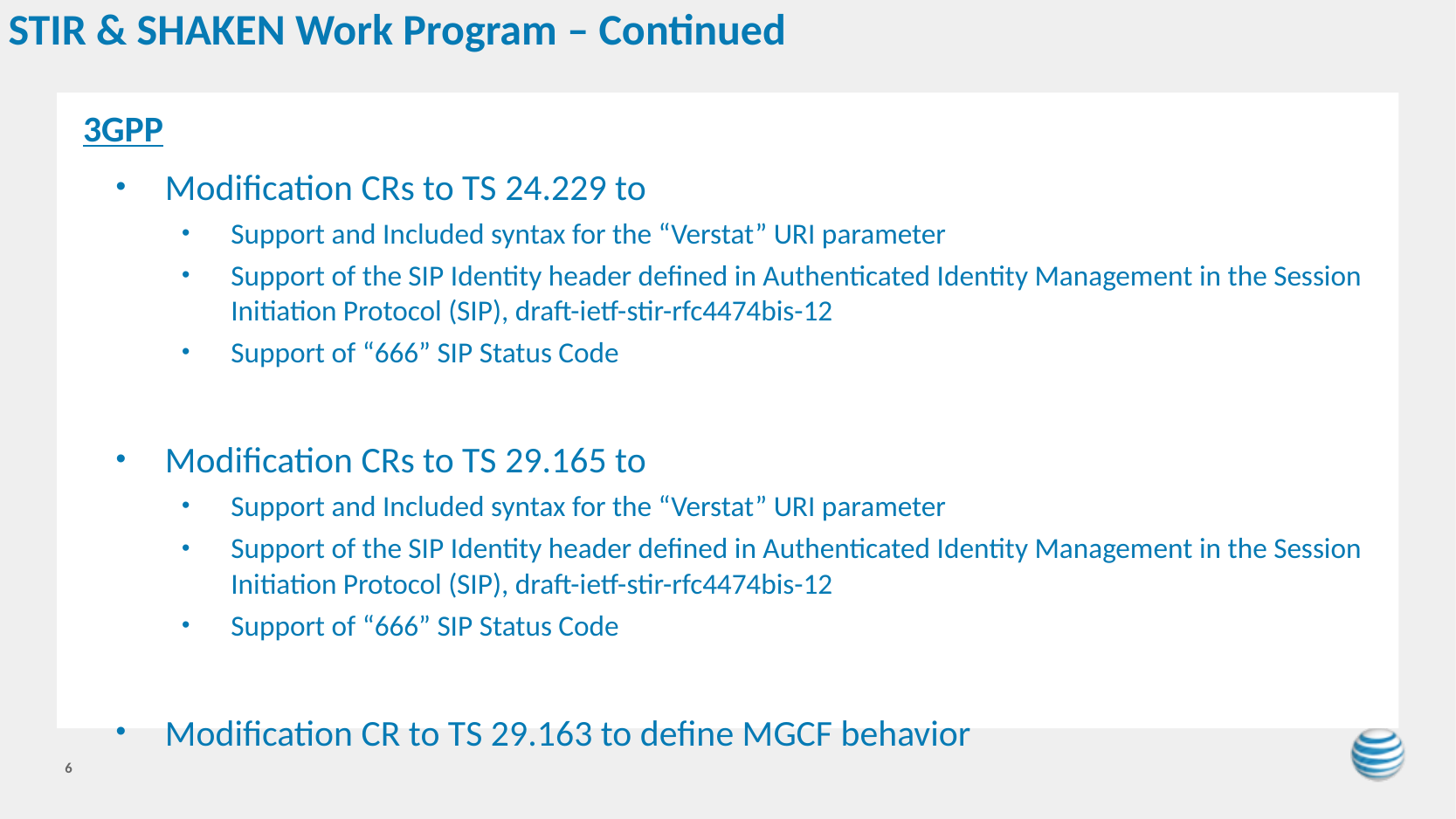

# STIR & SHAKEN Work Program – Continued
3GPP
Modification CRs to TS 24.229 to
Support and Included syntax for the “Verstat” URI parameter
Support of the SIP Identity header defined in Authenticated Identity Management in the Session Initiation Protocol (SIP), draft-ietf-stir-rfc4474bis-12
Support of “666” SIP Status Code

Modification CRs to TS 29.165 to
Support and Included syntax for the “Verstat” URI parameter
Support of the SIP Identity header defined in Authenticated Identity Management in the Session Initiation Protocol (SIP), draft-ietf-stir-rfc4474bis-12
Support of “666” SIP Status Code

Modification CR to TS 29.163 to define MGCF behavior

6